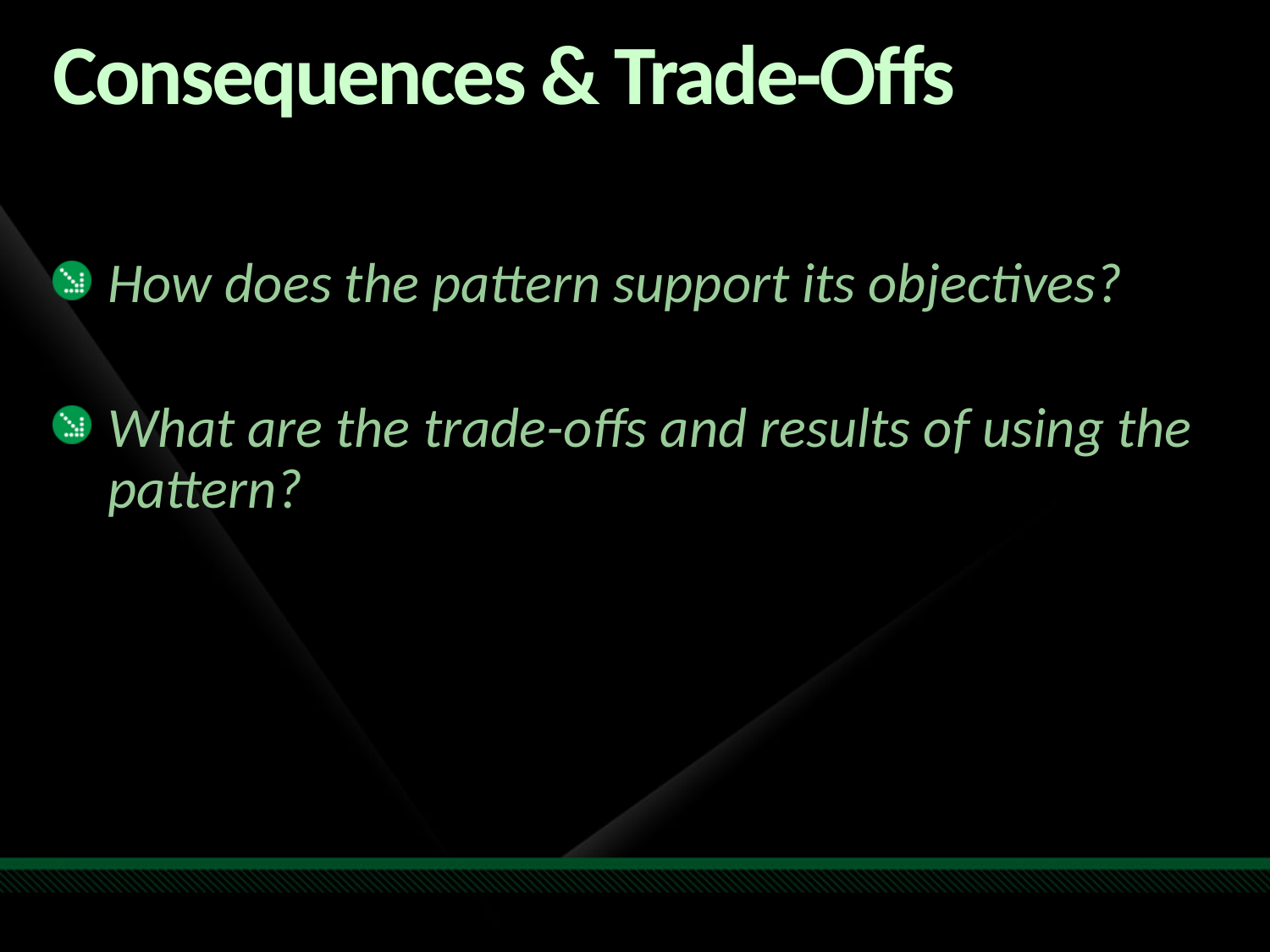

# Consequences & Trade-Offs
How does the pattern support its objectives?

What are the trade-offs and results of using the pattern?